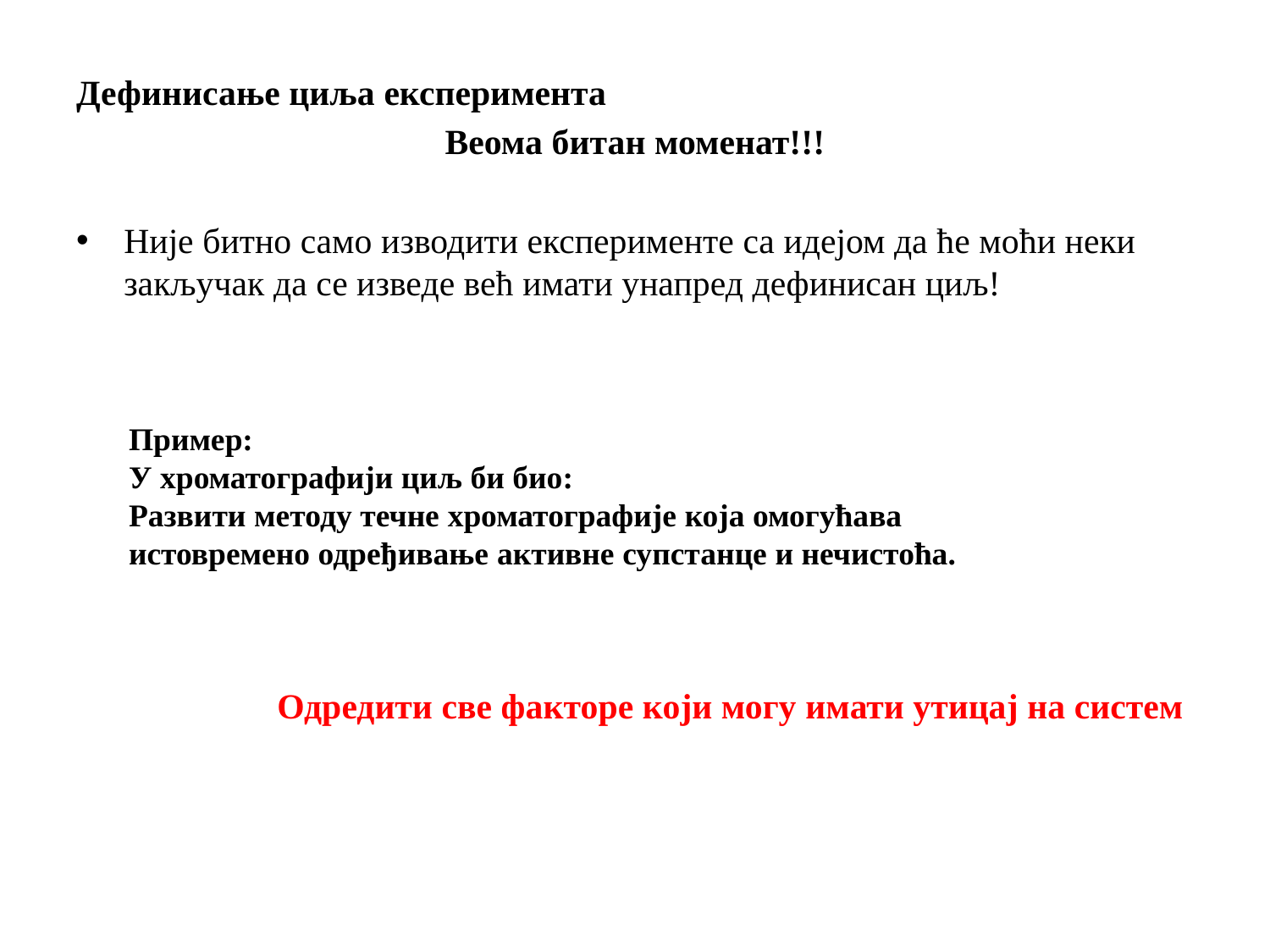

Дефинисање циља експеримента
Веома битан моменат!!!

Није битно само изводити експерименте са идејом да ће моћи неки закључак да се изведе већ имати унапред дефинисан циљ!
Пример:
У хроматографији циљ би био:
Развити методу течне хроматографије која омогућава истовремено одређивање активне супстанце и нечистоћа.
Одредити све факторе који могу имати утицај на систем